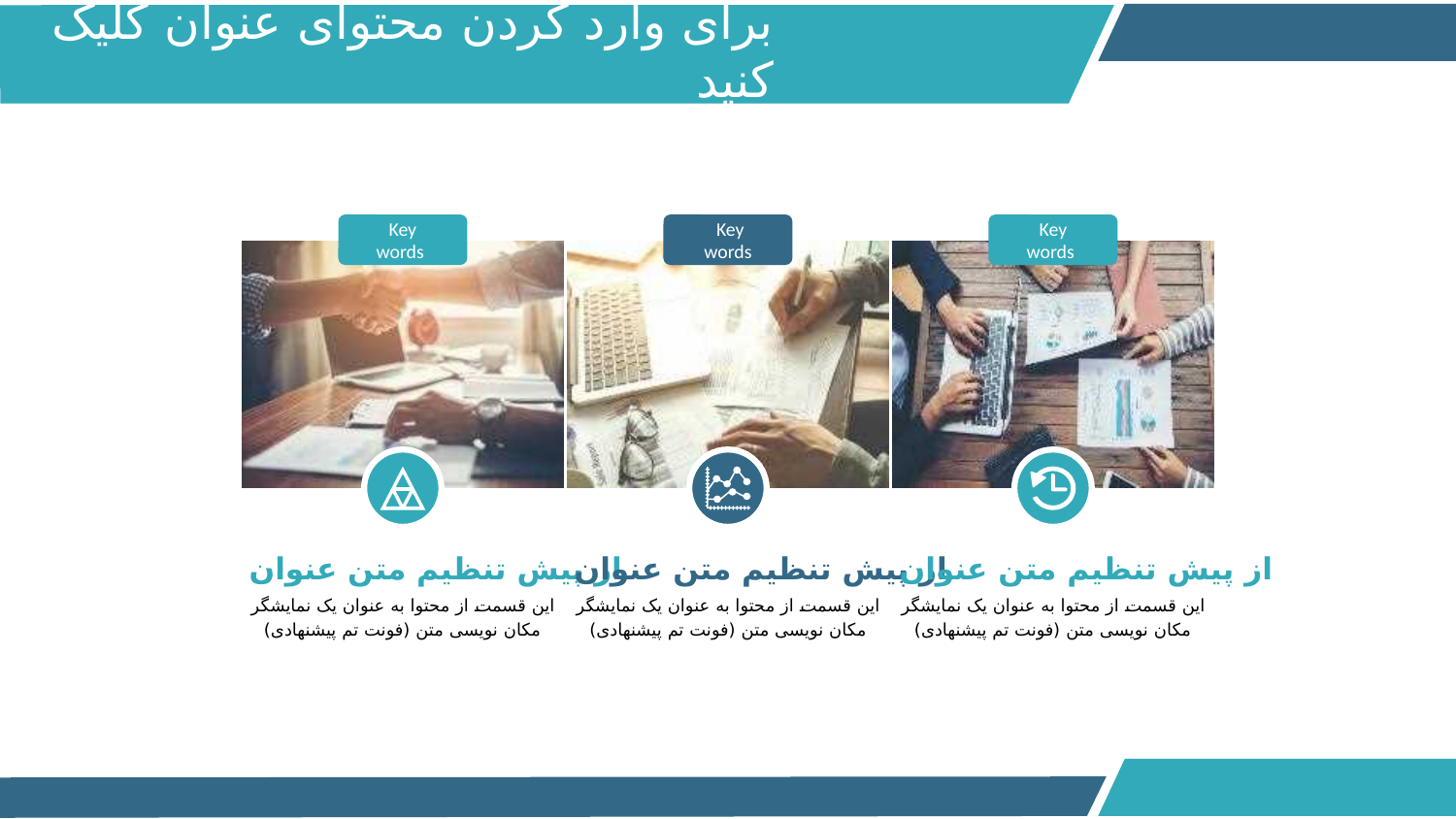

برای وارد کردن محتوای عنوان کلیک کنید
Key
 words

از پیش تنظیم متن عنوان
این قسمت از محتوا به عنوان یک نمایشگر مکان نویسی متن (فونت تم پیشنهادی)
Key
words

از پیش تنظیم متن عنوان
این قسمت از محتوا به عنوان یک نمایشگر مکان نویسی متن (فونت تم پیشنهادی)
Key
 words

از پیش تنظیم متن عنوان
این قسمت از محتوا به عنوان یک نمایشگر مکان نویسی متن (فونت تم پیشنهادی)